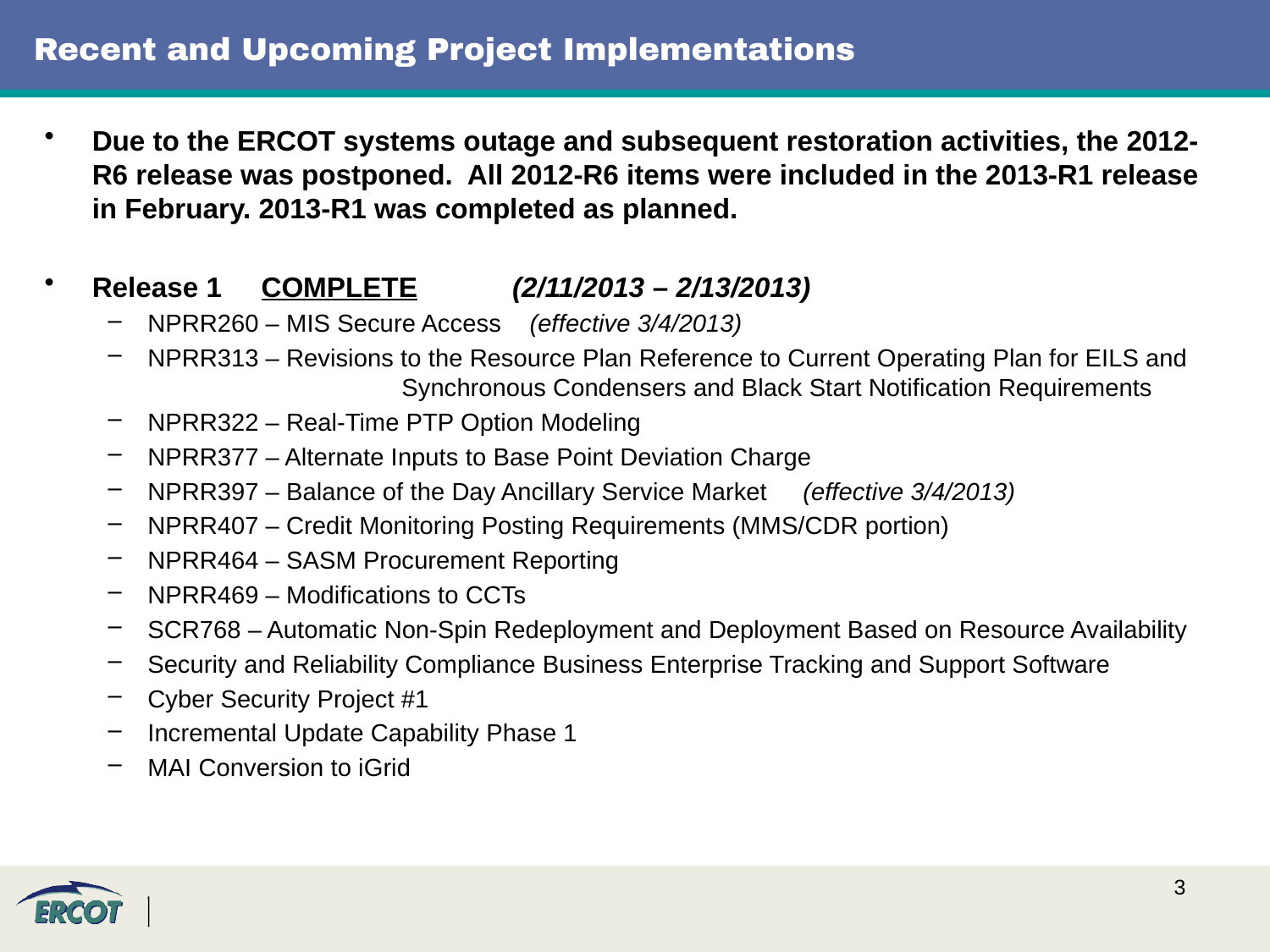

# Recent and Upcoming Project Implementations
Due to the ERCOT systems outage and subsequent restoration activities, the 2012-R6 release was postponed.  All 2012-R6 items were included in the 2013-R1 release in February. 2013-R1 was completed as planned.

Release 1     COMPLETE	     (2/11/2013 – 2/13/2013)
NPRR260 – MIS Secure Access    (effective 3/4/2013)
NPRR313 – Revisions to the Resource Plan Reference to Current Operating Plan for EILS and 		Synchronous Condensers and Black Start Notification Requirements
NPRR322 – Real-Time PTP Option Modeling
NPRR377 – Alternate Inputs to Base Point Deviation Charge
NPRR397 – Balance of the Day Ancillary Service Market     (effective 3/4/2013)
NPRR407 – Credit Monitoring Posting Requirements (MMS/CDR portion)
NPRR464 – SASM Procurement Reporting
NPRR469 – Modifications to CCTs
SCR768 – Automatic Non-Spin Redeployment and Deployment Based on Resource Availability
Security and Reliability Compliance Business Enterprise Tracking and Support Software
Cyber Security Project #1
Incremental Update Capability Phase 1
MAI Conversion to iGrid